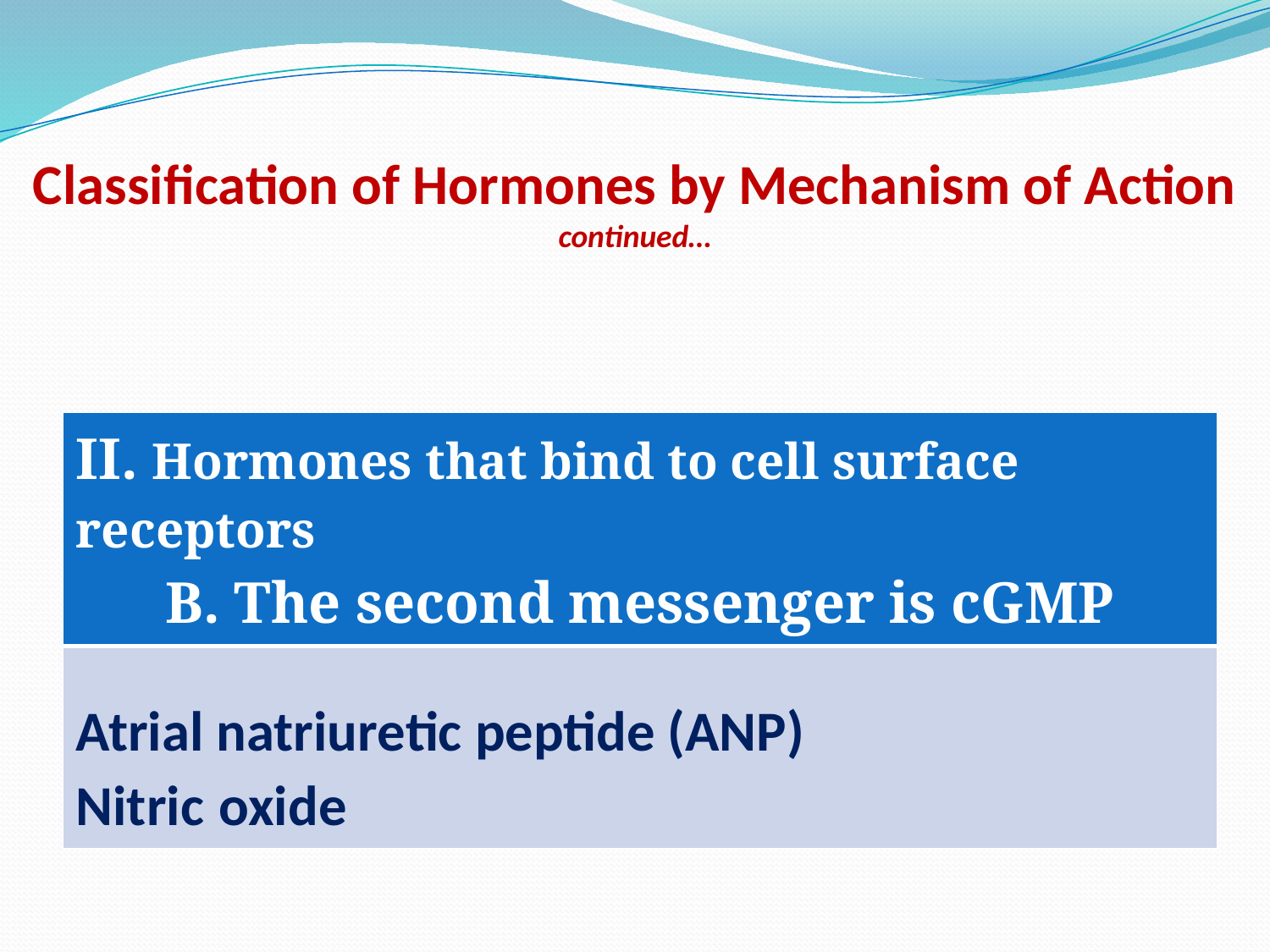

# Classification of Hormones by Mechanism of Action continued…
| II. Hormones that bind to cell surface receptors B. The second messenger is cGMP |
| --- |
| Atrial natriuretic peptide (ANP) Nitric oxide |